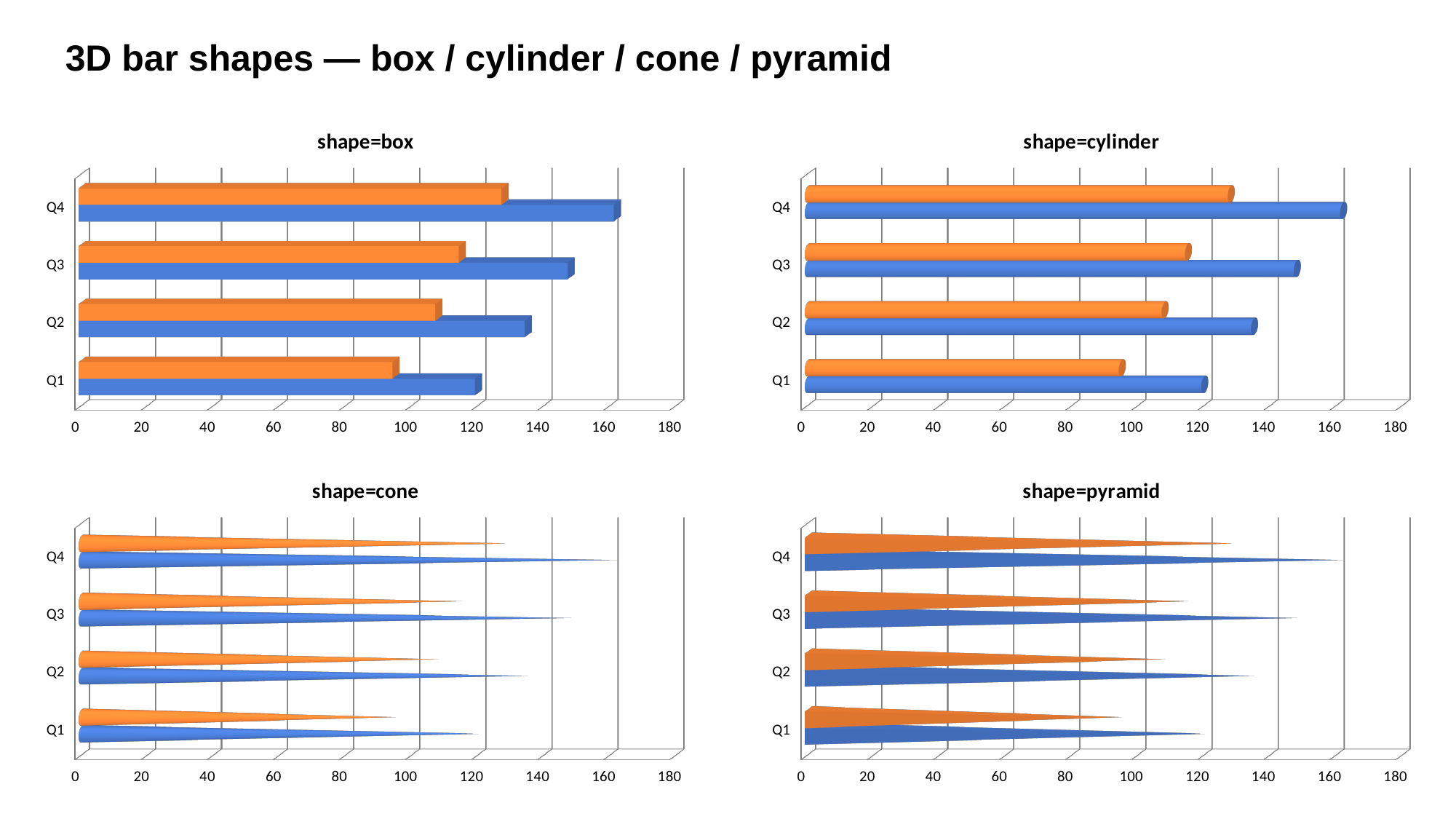

3D bar shapes — box / cylinder / cone / pyramid

[unsupported chart]

[unsupported chart]

[unsupported chart]

[unsupported chart]